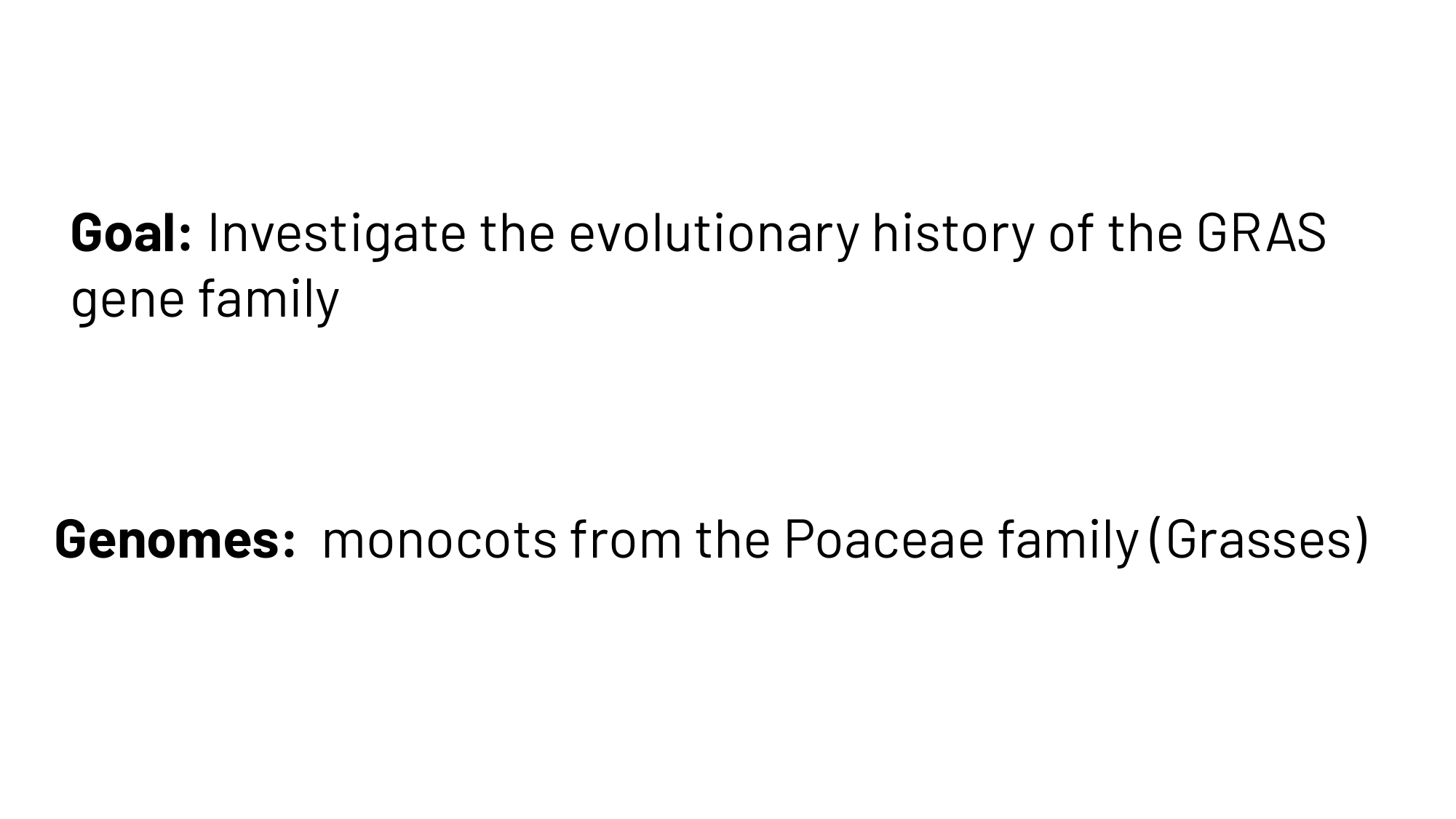

Goal: Investigate the evolutionary history of the GRAS gene family
Genomes:  monocots from the Poaceae family (Grasses)